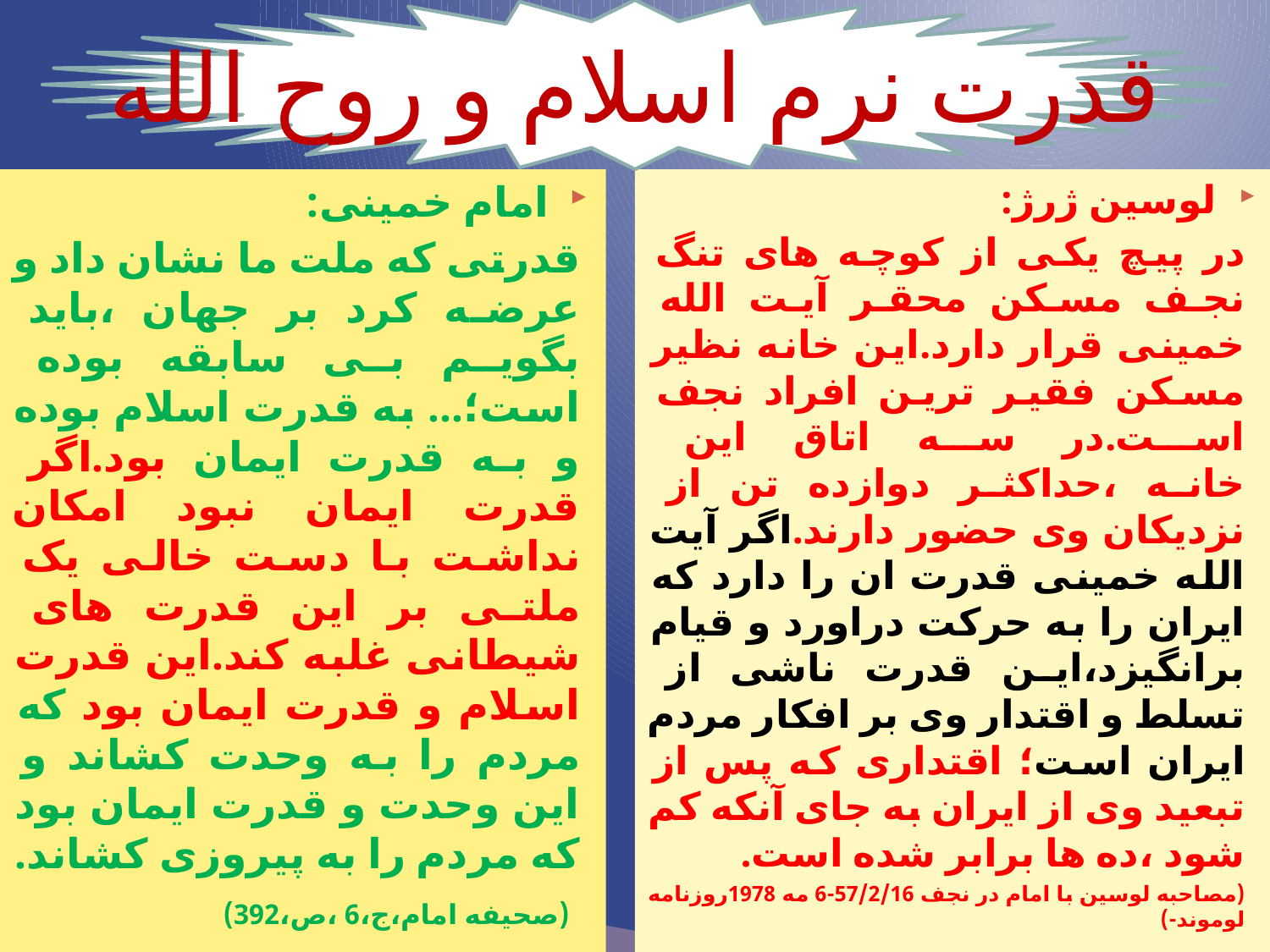

قدرت نرم اسلام و روح الله

امام خمینی:
قدرتی که ملت ما نشان داد و عرضه کرد بر جهان ،باید بگویم بی سابقه بوده است؛... به قدرت اسلام بوده و به قدرت ایمان بود.اگر قدرت ایمان نبود امکان نداشت با دست خالی یک ملتی بر این قدرت های شیطانی غلبه کند.این قدرت اسلام و قدرت ایمان بود که مردم را به وحدت کشاند و این وحدت و قدرت ایمان بود که مردم را به پیروزی کشاند.
 (صحیفه امام،ج،6 ،ص،392)
لوسین ژرژ:
در پیچ یکی از کوچه های تنگ نجف مسکن محقر آیت الله خمینی قرار دارد.این خانه نظیر مسکن فقیر ترین افراد نجف است.در سه اتاق این خانه ،حداکثر دوازده تن از نزدیکان وی حضور دارند.اگر آیت الله خمینی قدرت ان را دارد که ایران را به حرکت دراورد و قیام برانگیزد،این قدرت ناشی از تسلط و اقتدار وی بر افکار مردم ایران است؛ اقتداری که پس از تبعید وی از ایران به جای آنکه کم شود ،ده ها برابر شده است.
(مصاحبه لوسین با امام در نجف 57/2/16-6 مه 1978روزنامه لوموند-)